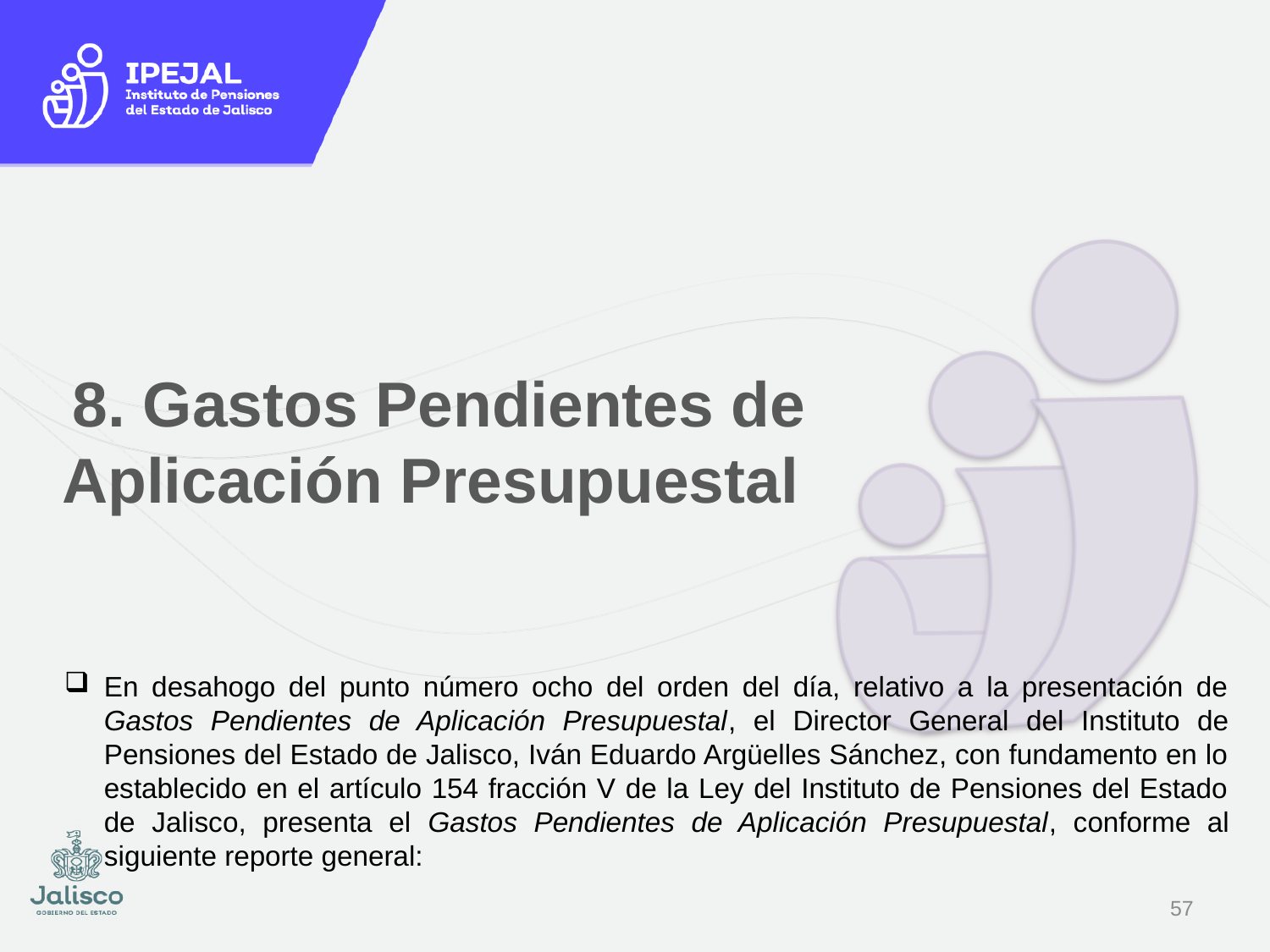

# 8. Gastos Pendientes de Aplicación Presupuestal
En desahogo del punto número ocho del orden del día, relativo a la presentación de Gastos Pendientes de Aplicación Presupuestal, el Director General del Instituto de Pensiones del Estado de Jalisco, Iván Eduardo Argüelles Sánchez, con fundamento en lo establecido en el artículo 154 fracción V de la Ley del Instituto de Pensiones del Estado de Jalisco, presenta el Gastos Pendientes de Aplicación Presupuestal, conforme al siguiente reporte general:
57